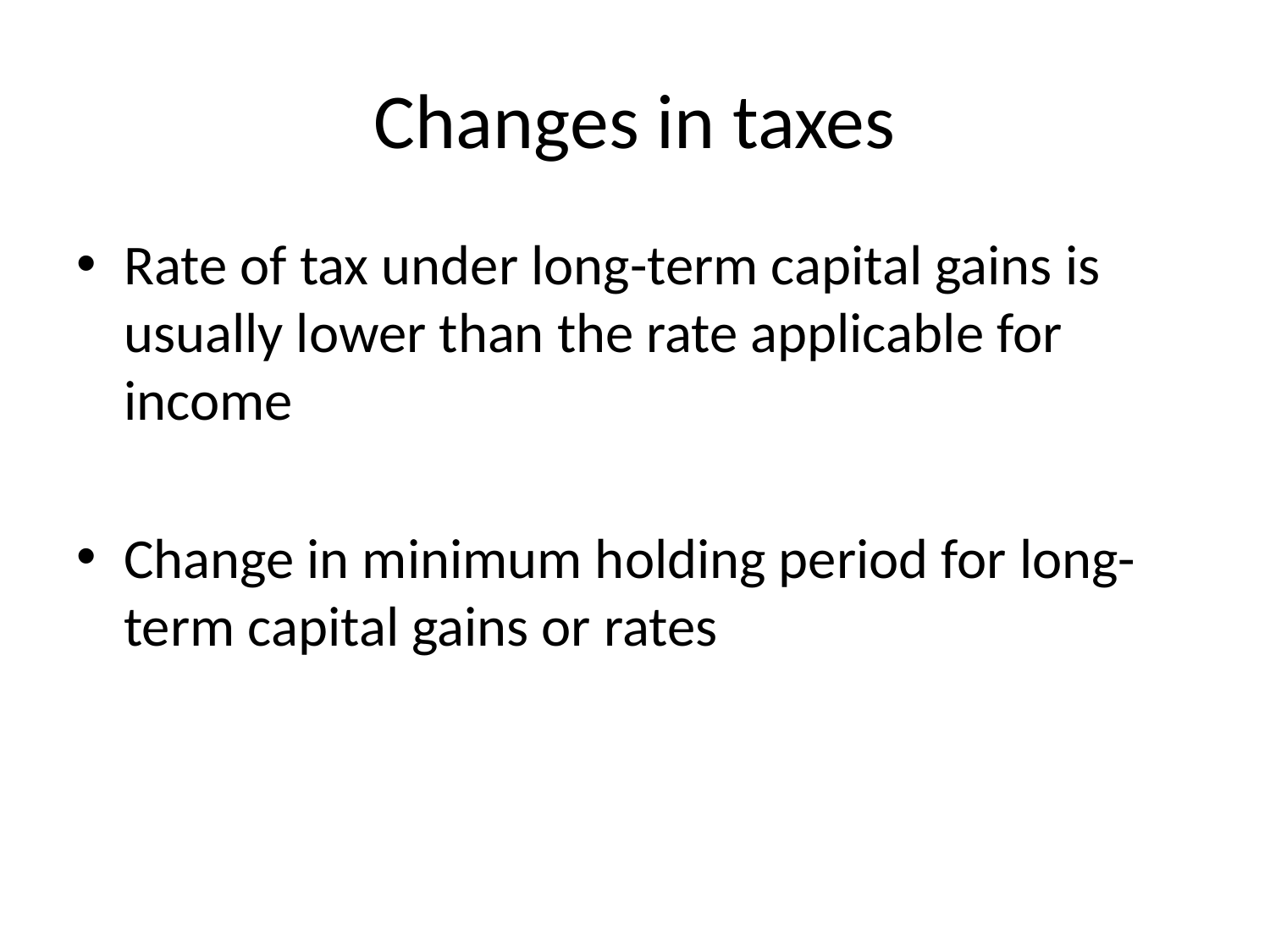

# Changes in taxes
Rate of tax under long-term capital gains is usually lower than the rate applicable for income

Change in minimum holding period for long-term capital gains or rates